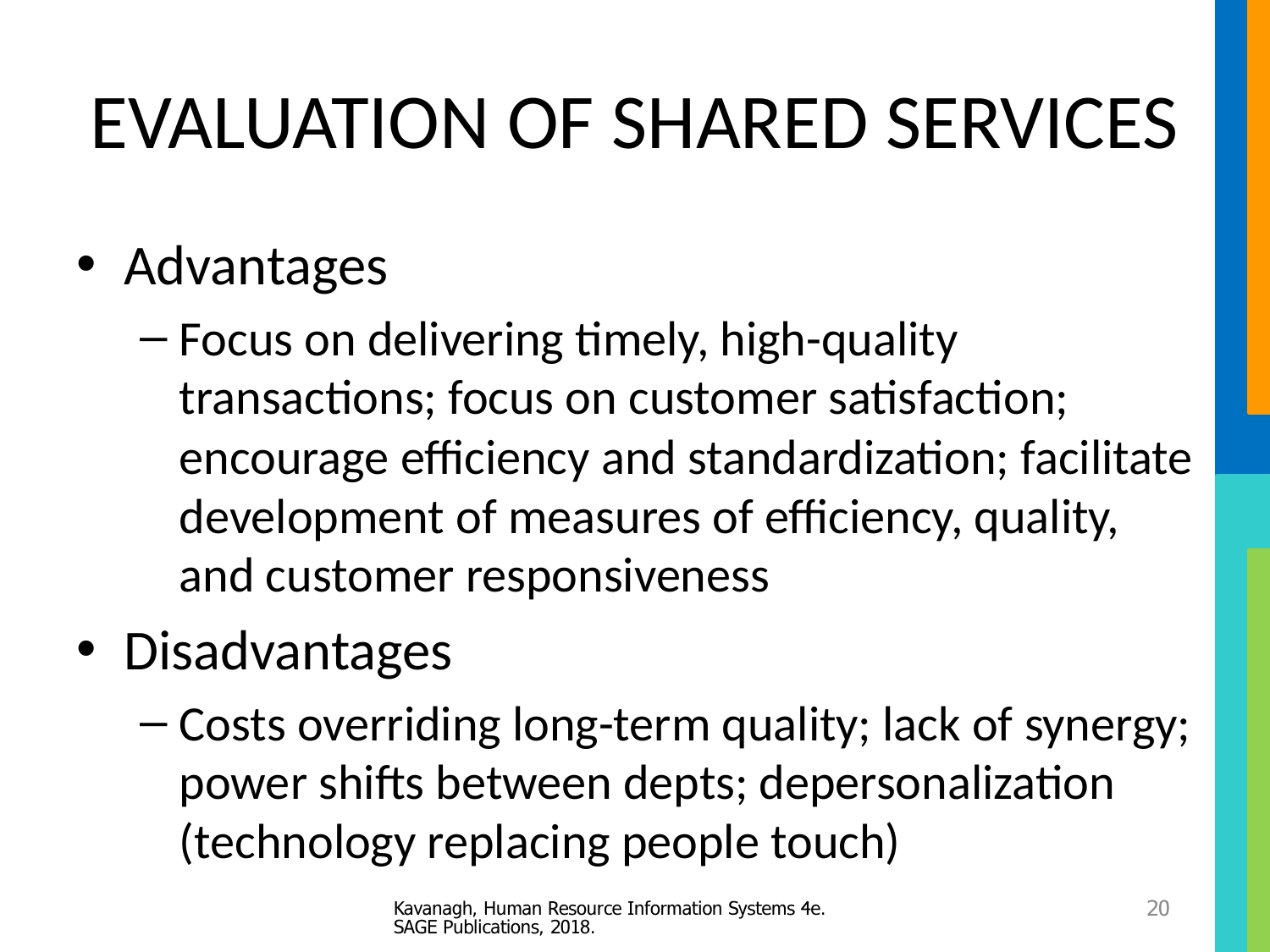

# EVALUATION OF SHARED SERVICES
Advantages
Focus on delivering timely, high-quality transactions; focus on customer satisfaction; encourage efficiency and standardization; facilitate development of measures of efficiency, quality, and customer responsiveness
Disadvantages
Costs overriding long-term quality; lack of synergy; power shifts between depts; depersonalization (technology replacing people touch)
Kavanagh, Human Resource Information Systems 4e. SAGE Publications, 2018.
20